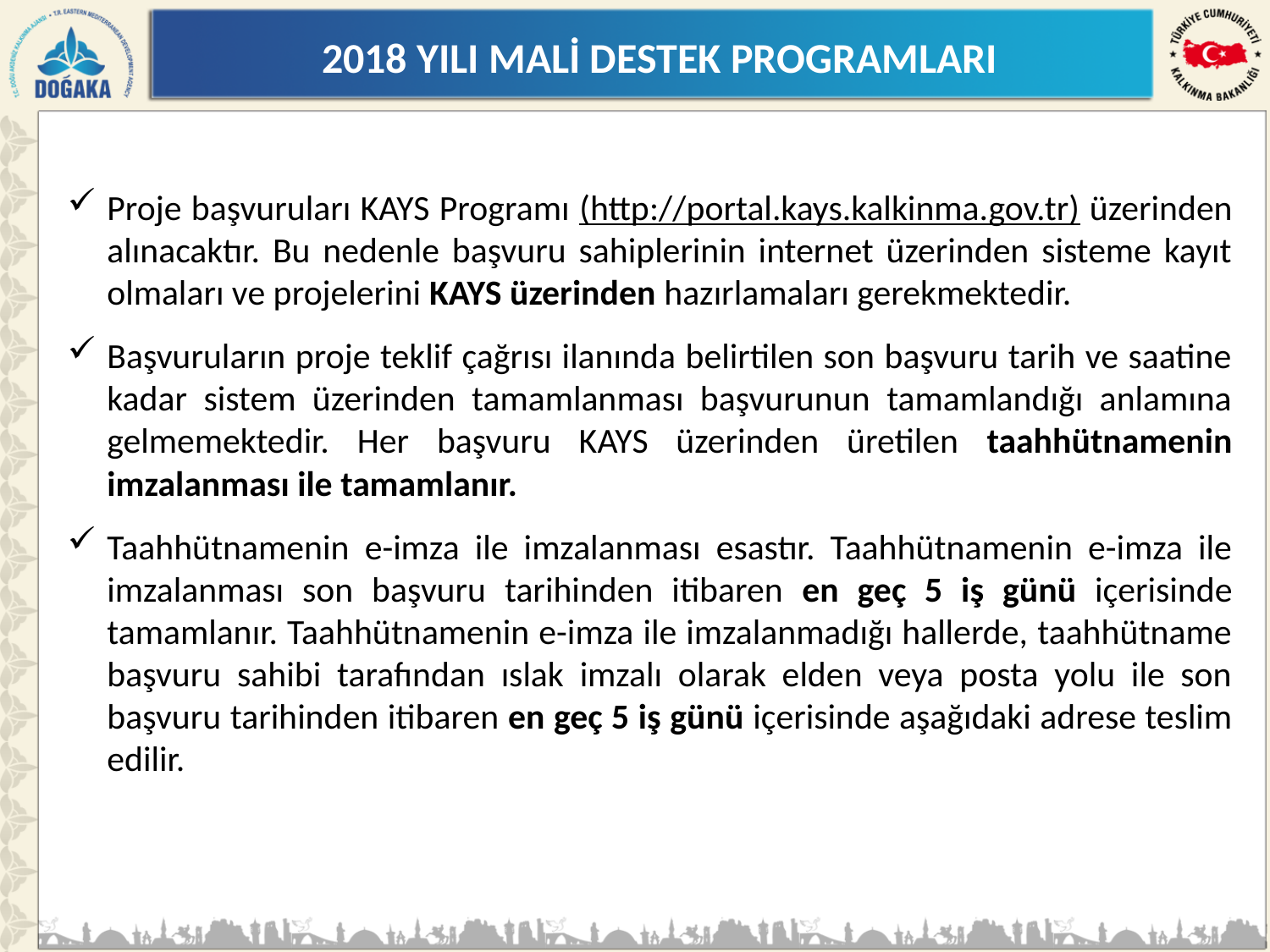

2018 YILI MALİ DESTEK PROGRAMLARI

Proje başvuruları KAYS Programı (http://portal.kays.kalkinma.gov.tr) üzerinden alınacaktır. Bu nedenle başvuru sahiplerinin internet üzerinden sisteme kayıt olmaları ve projelerini KAYS üzerinden hazırlamaları gerekmektedir.
Başvuruların proje teklif çağrısı ilanında belirtilen son başvuru tarih ve saatine kadar sistem üzerinden tamamlanması başvurunun tamamlandığı anlamına gelmemektedir. Her başvuru KAYS üzerinden üretilen taahhütnamenin imzalanması ile tamamlanır.
Taahhütnamenin e-imza ile imzalanması esastır. Taahhütnamenin e-imza ile imzalanması son başvuru tarihinden itibaren en geç 5 iş günü içerisinde tamamlanır. Taahhütnamenin e-imza ile imzalanmadığı hallerde, taahhütname başvuru sahibi tarafından ıslak imzalı olarak elden veya posta yolu ile son başvuru tarihinden itibaren en geç 5 iş günü içerisinde aşağıdaki adrese teslim edilir.